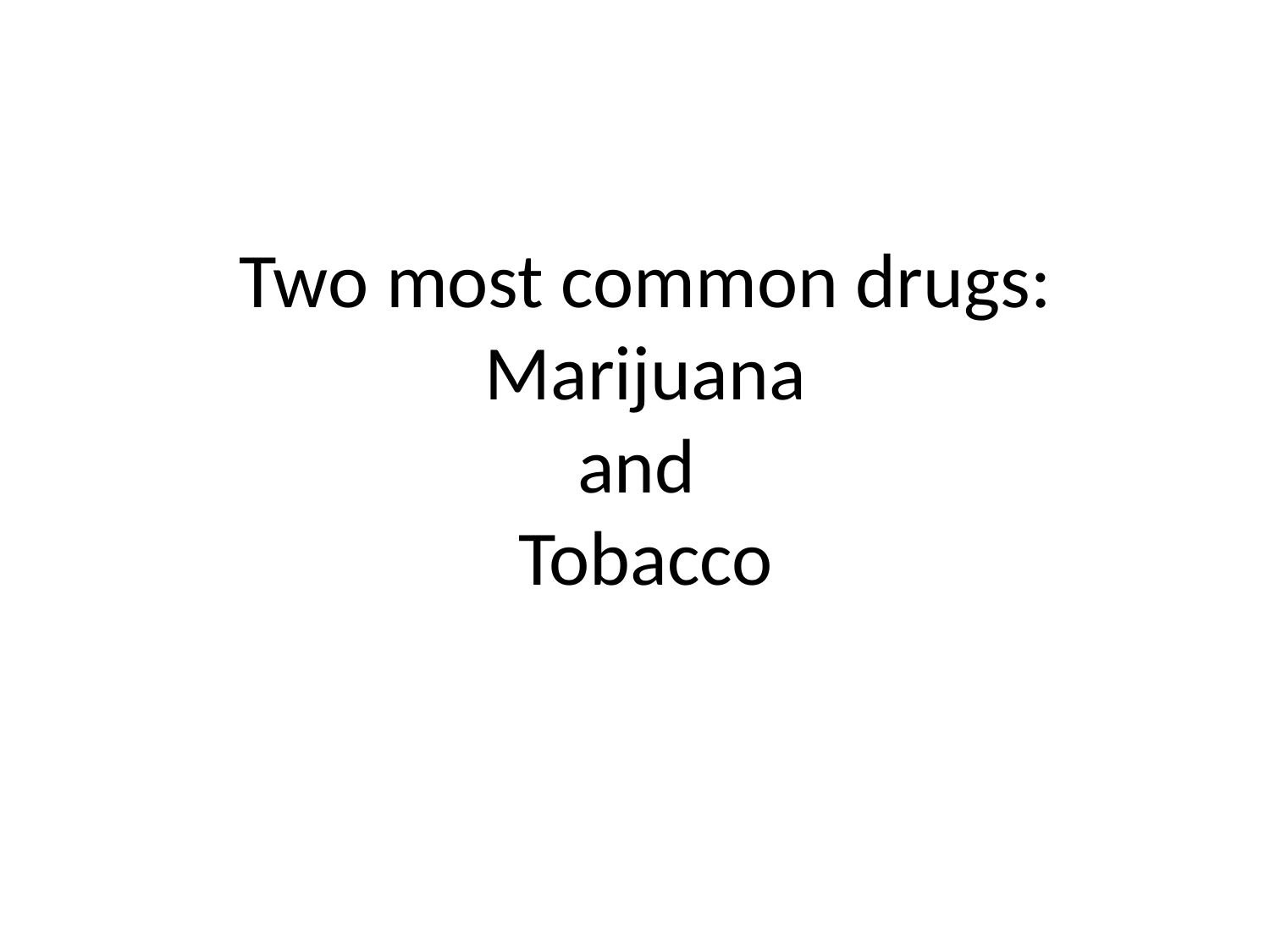

# Two most common drugs: Marijuana and Tobacco